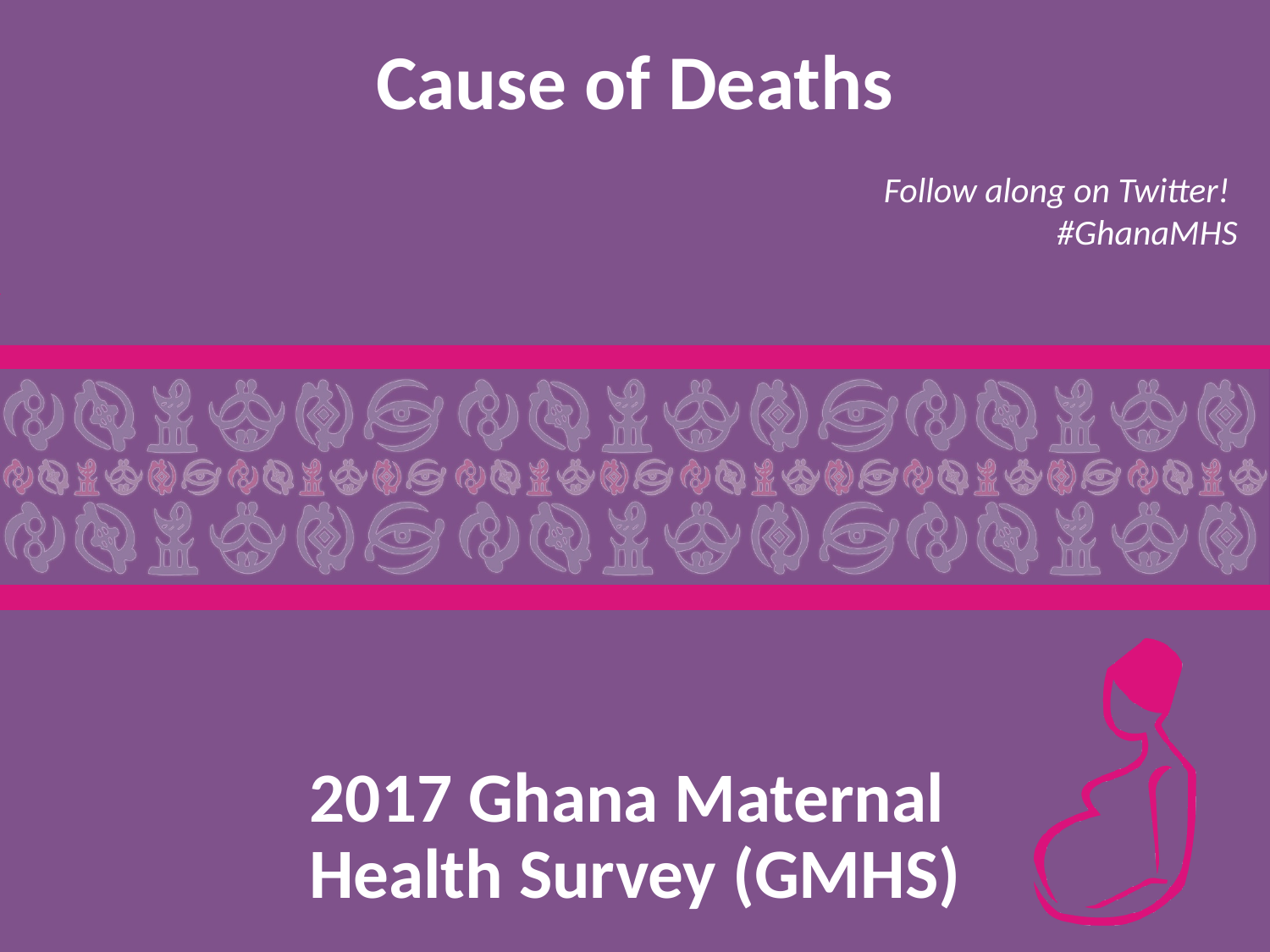

Cause of Deaths
Follow along on Twitter!
#GhanaMHS